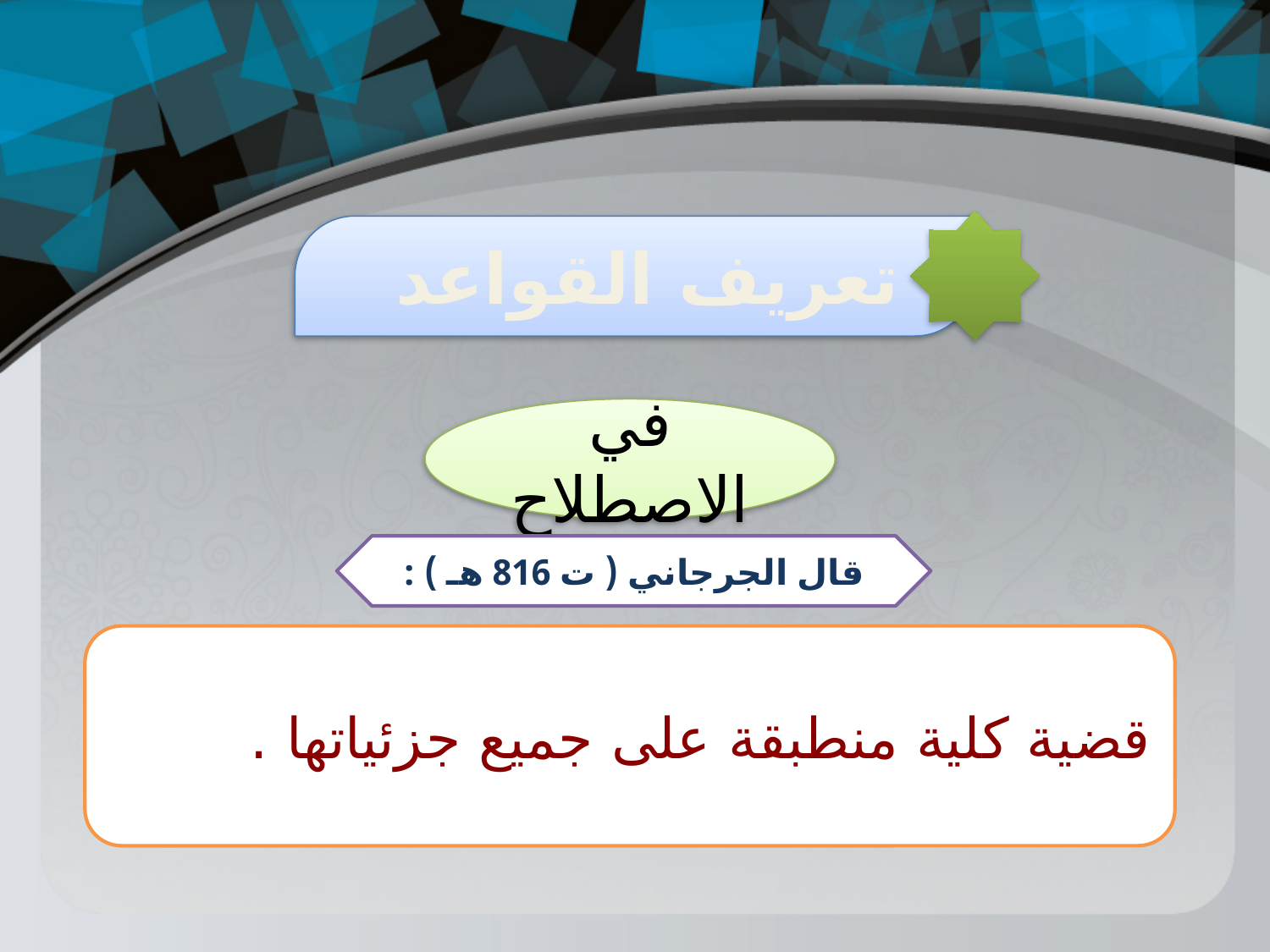

تعريف القواعد
في الاصطلاح
قال الجرجاني ( ت 816 هـ ) :
قضية كلية منطبقة على جميع جزئياتها .